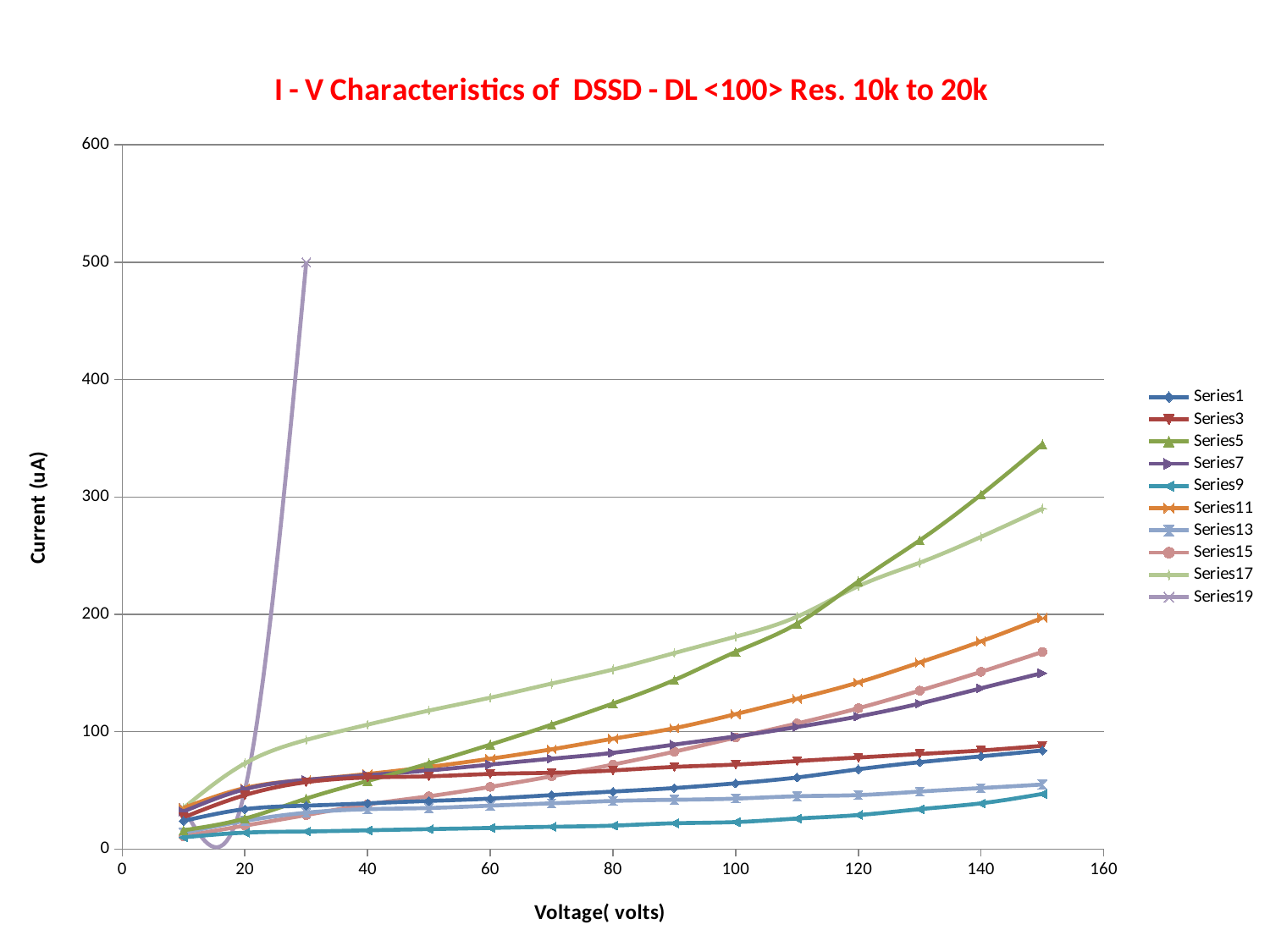

### Chart: I - V Characteristics of  DSSD - DL <100> Res. 10k to 20k

| Category |  |  |  |  |  |  |  |  |  |  |
|---|---|---|---|---|---|---|---|---|---|---|